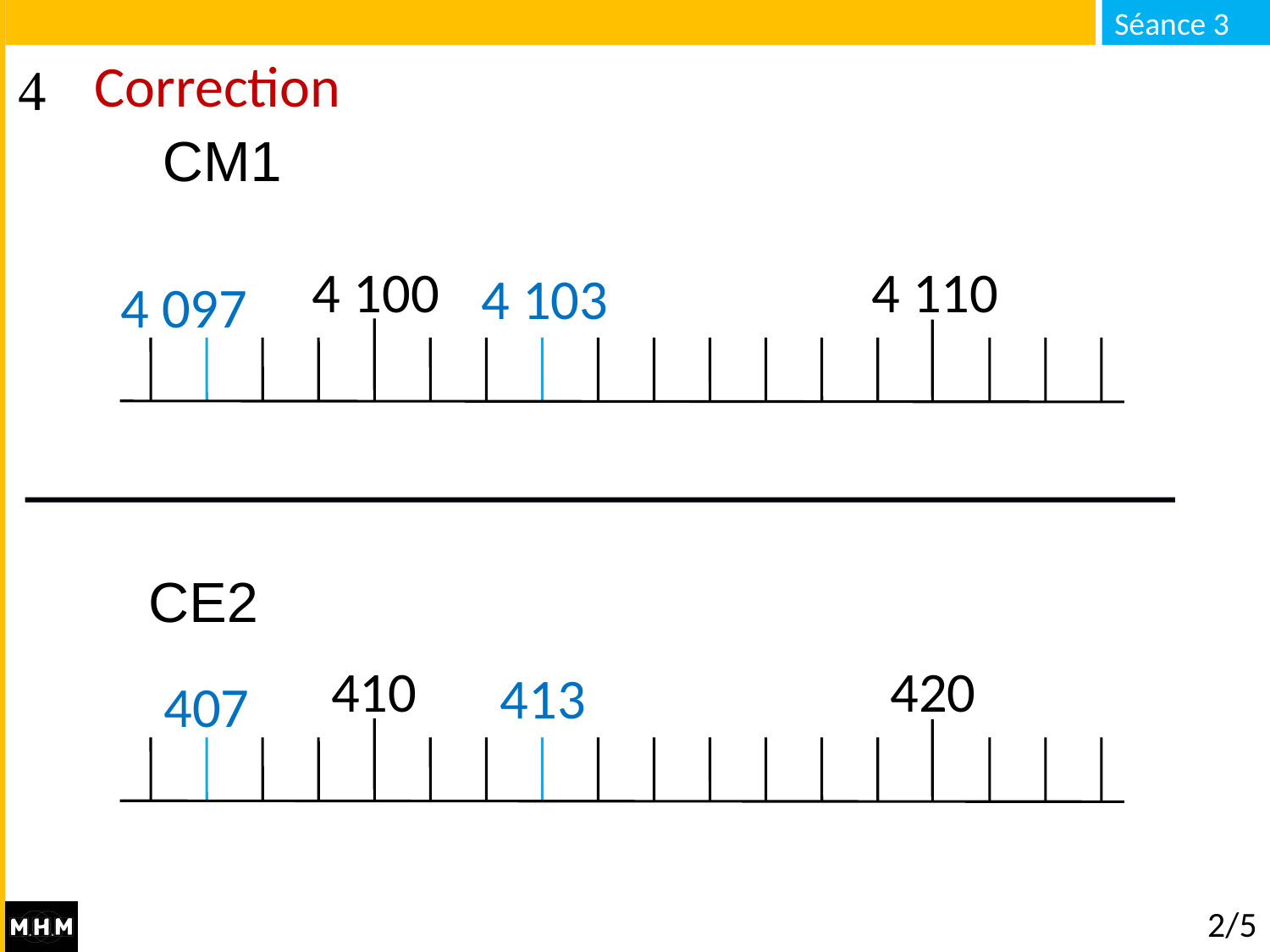

# Correction
CM1
4 100
4 110
4 103
4 097

CE2
410
420
413
407
2/5